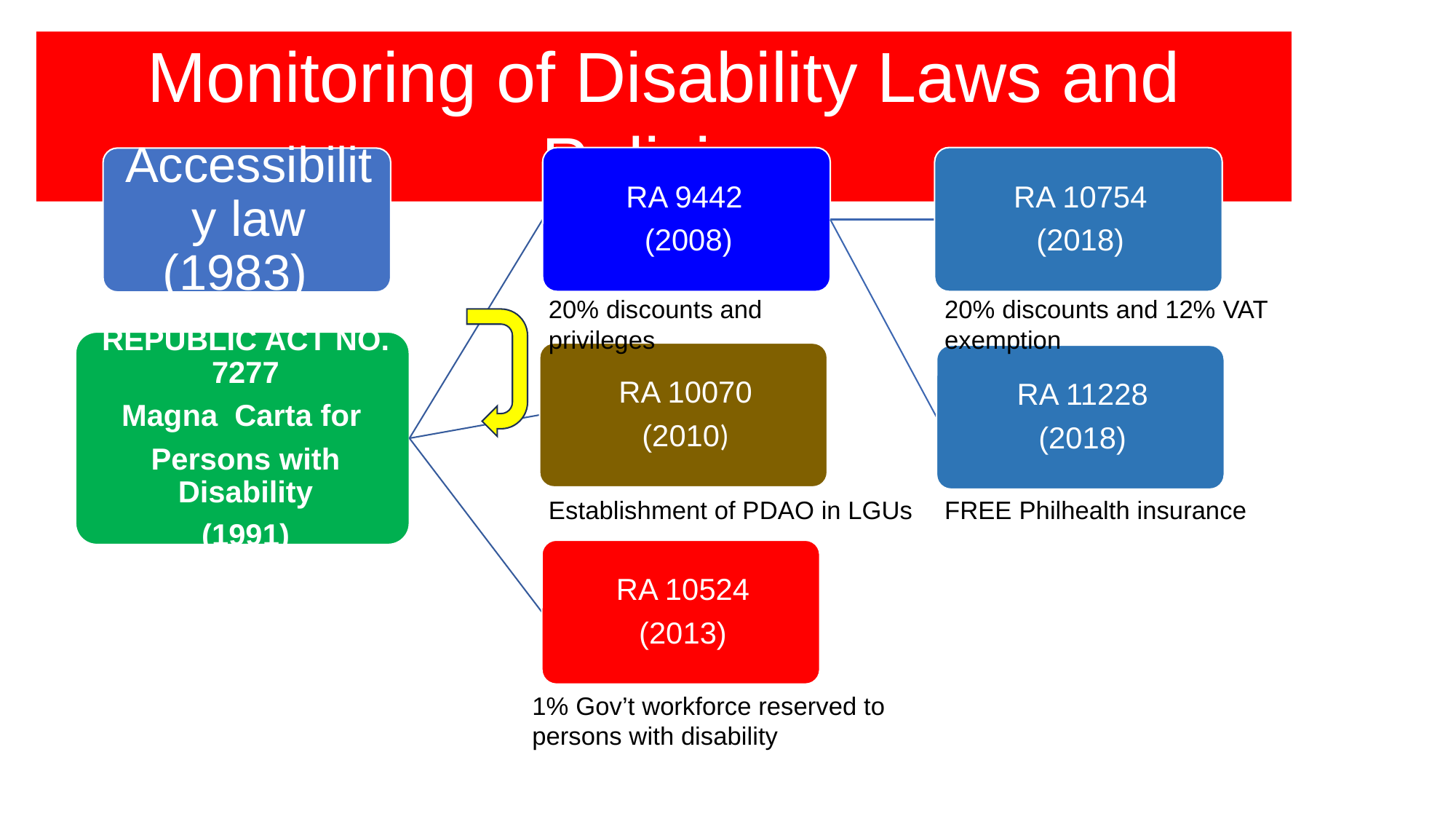

Monitoring of Disability Laws and Policies
Accessibility law (1983)
REPUBLIC ACT NO. 7277
Magna  Carta for
Persons with Disability
(1991)

RA 9442
(2008)

RA 10754
(2018)

RA 11228
(2018)

RA 10524
(2013)

RA 10070
(2010)
20% discounts and privileges
20% discounts and 12% VAT exemption

Establishment of PDAO in LGUs
FREE Philhealth insurance
1% Gov’t workforce reserved to persons with disability